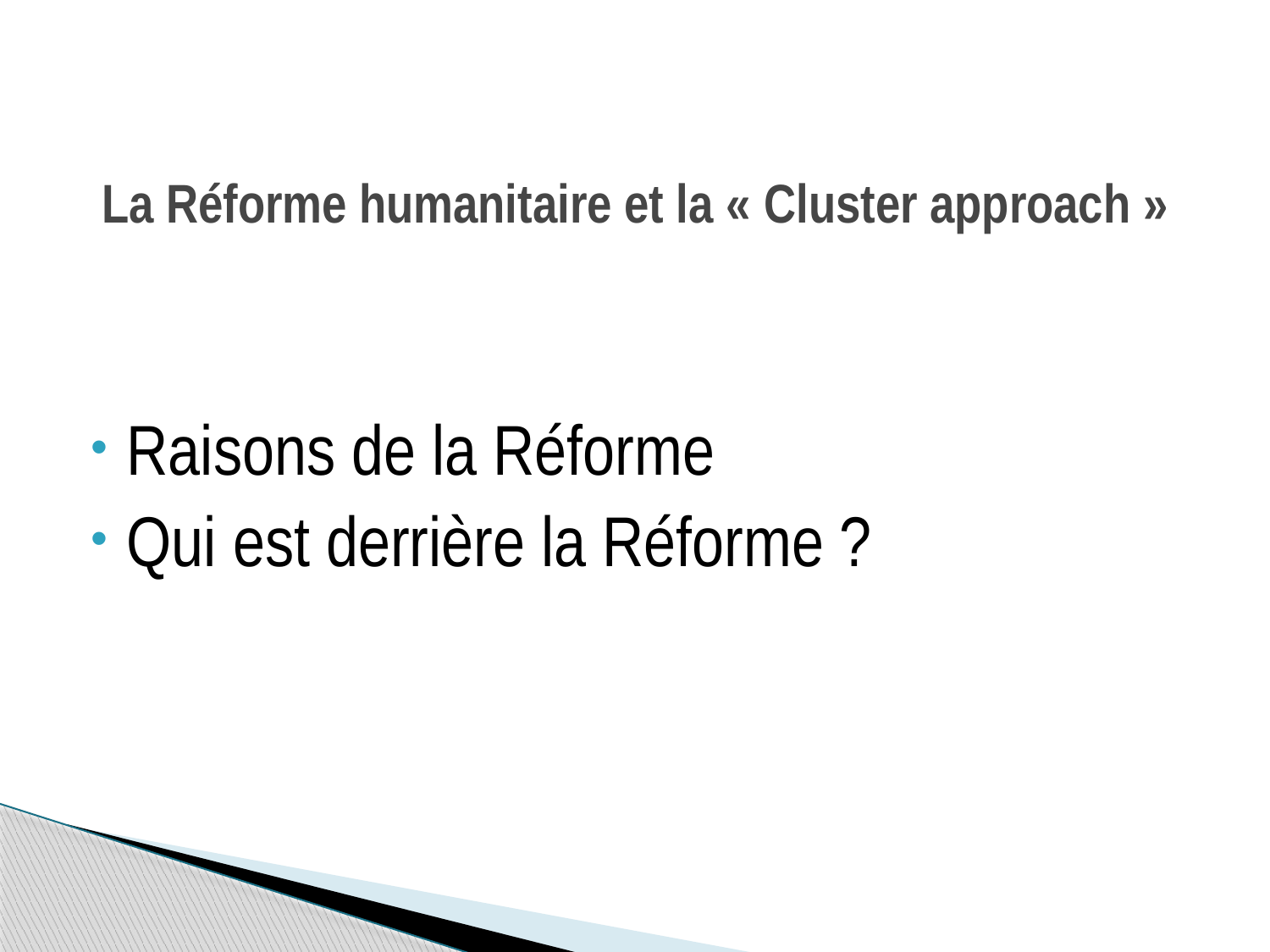

# La Réforme humanitaire et la « Cluster approach »

Raisons de la Réforme
Qui est derrière la Réforme ?